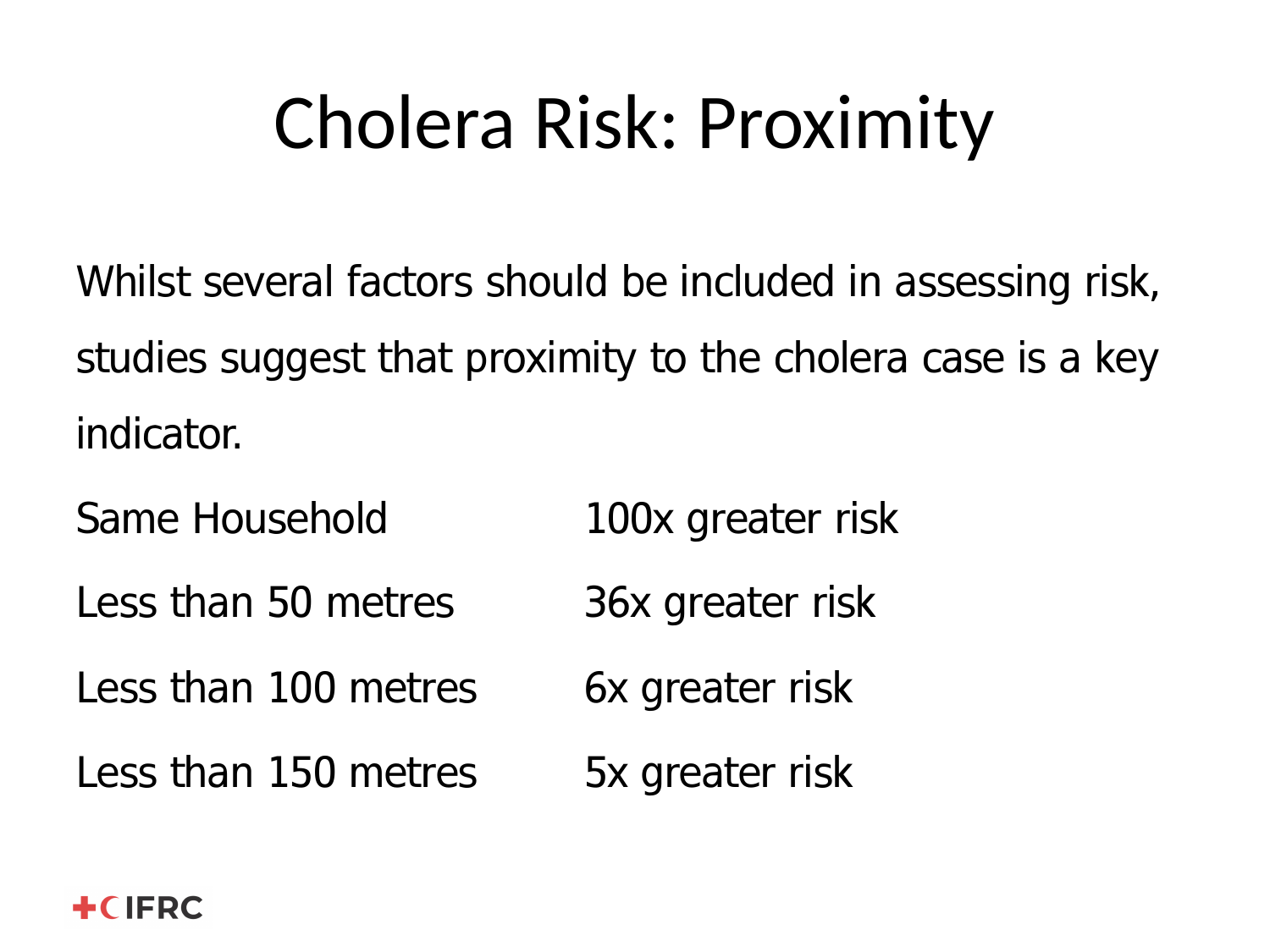

# Cholera Risk: Proximity

Whilst several factors should be included in assessing risk, studies suggest that proximity to the cholera case is a key indicator.
Same Household		100x greater risk
Less than 50 metres 	36x greater risk
Less than 100 metres	6x greater risk
Less than 150 metres	5x greater risk